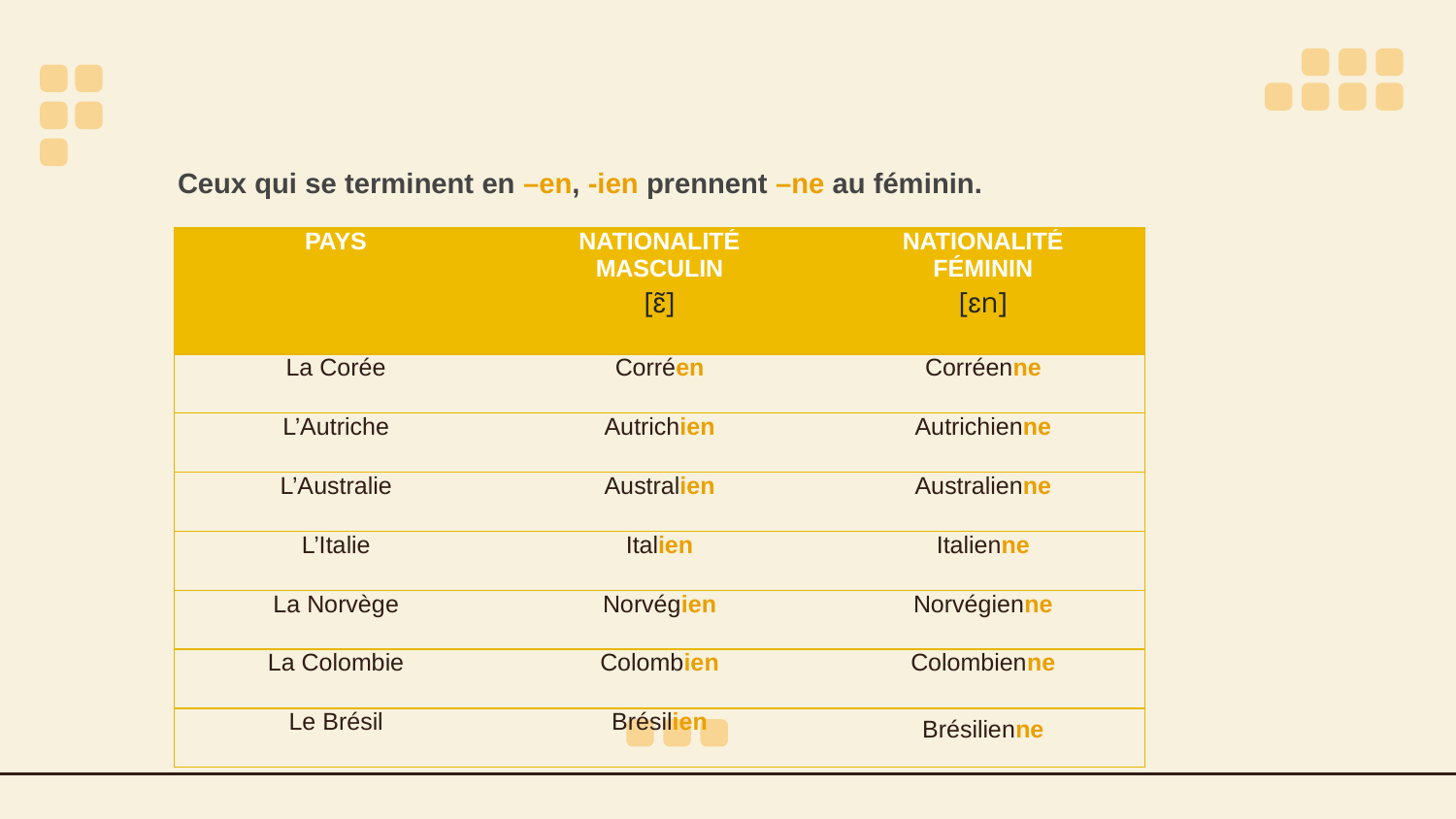

Ceux qui se terminent en –en, -ien prennent –ne au féminin.
| PAYS | NATIONALITÉ MASCULIN [ɛ̃] | NATIONALITÉ FÉMININ [ɛn] |
| --- | --- | --- |
| La Corée | Corréen | Corréenne |
| L’Autriche | Autrichien | Autrichienne |
| L’Australie | Australien | Australienne |
| L’Italie | Italien | Italienne |
| La Norvège | Norvégien | Norvégienne |
| La Colombie | Colombien | Colombienne |
| Le Brésil | Brésilien | Brésilienne |